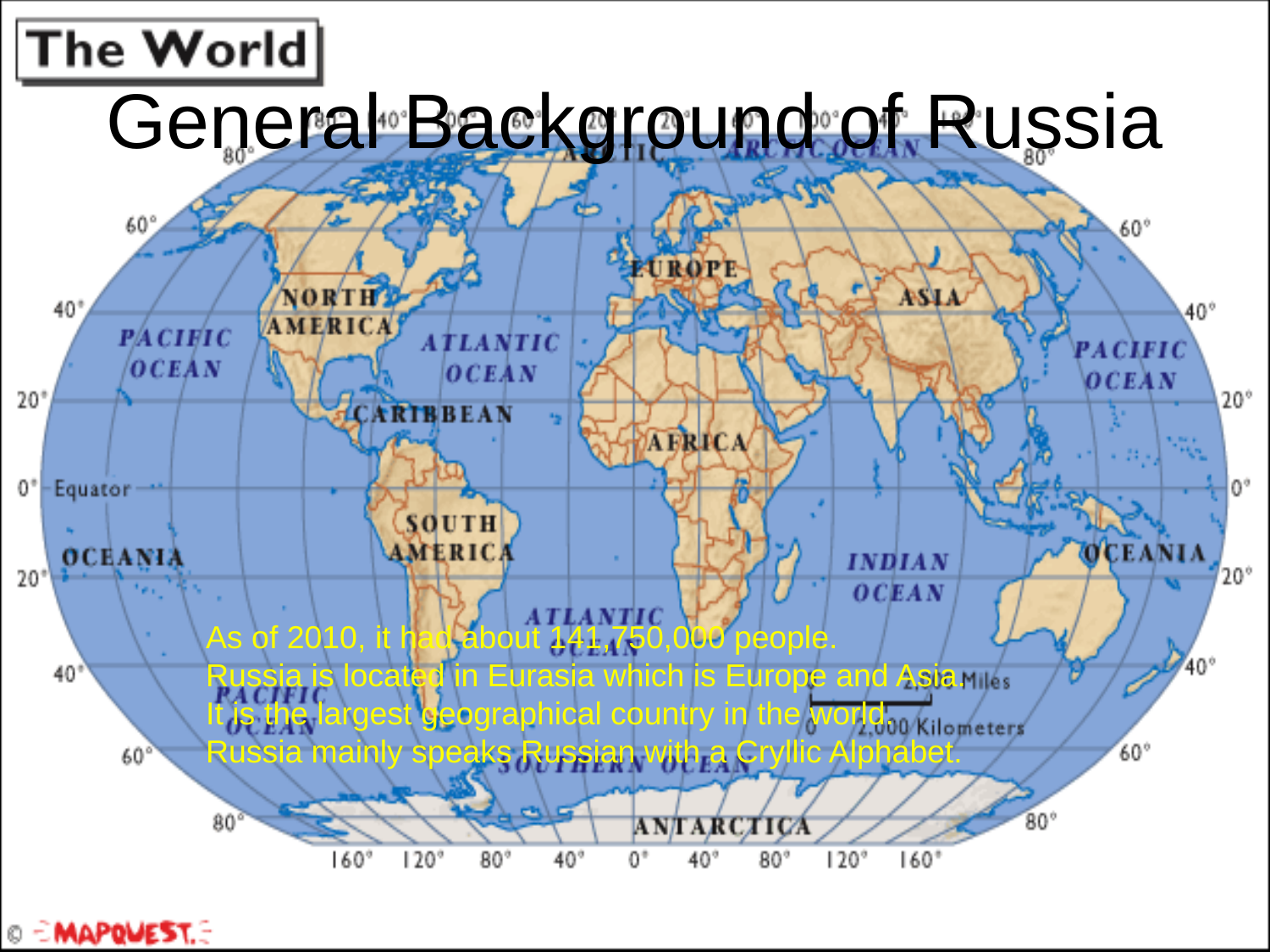

# General Background of Russia
As of 2010, it had about 141,750,000 people.
Russia is located in Eurasia which is Europe and Asia.
It is the largest geographical country in the world.
Russia mainly speaks Russian with a Cryllic Alphabet.